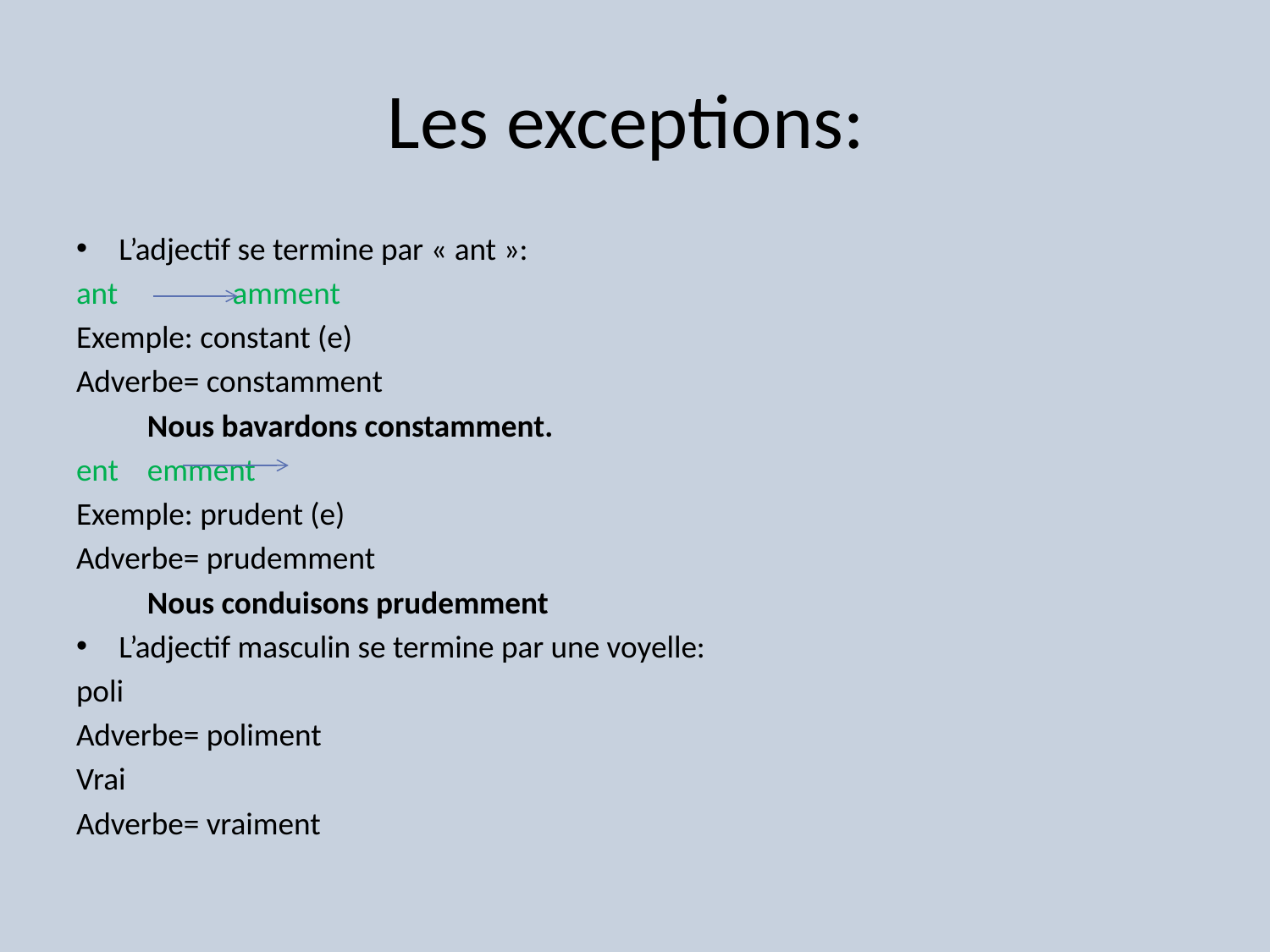

# Les exceptions:
L’adjectif se termine par « ant »:
ant                amment
Exemple: constant (e)
Adverbe= constamment
	Nous bavardons constamment.
ent		emment
Exemple: prudent (e)
Adverbe= prudemment
	Nous conduisons prudemment
L’adjectif masculin se termine par une voyelle:
poli
Adverbe= poliment
Vrai
Adverbe= vraiment